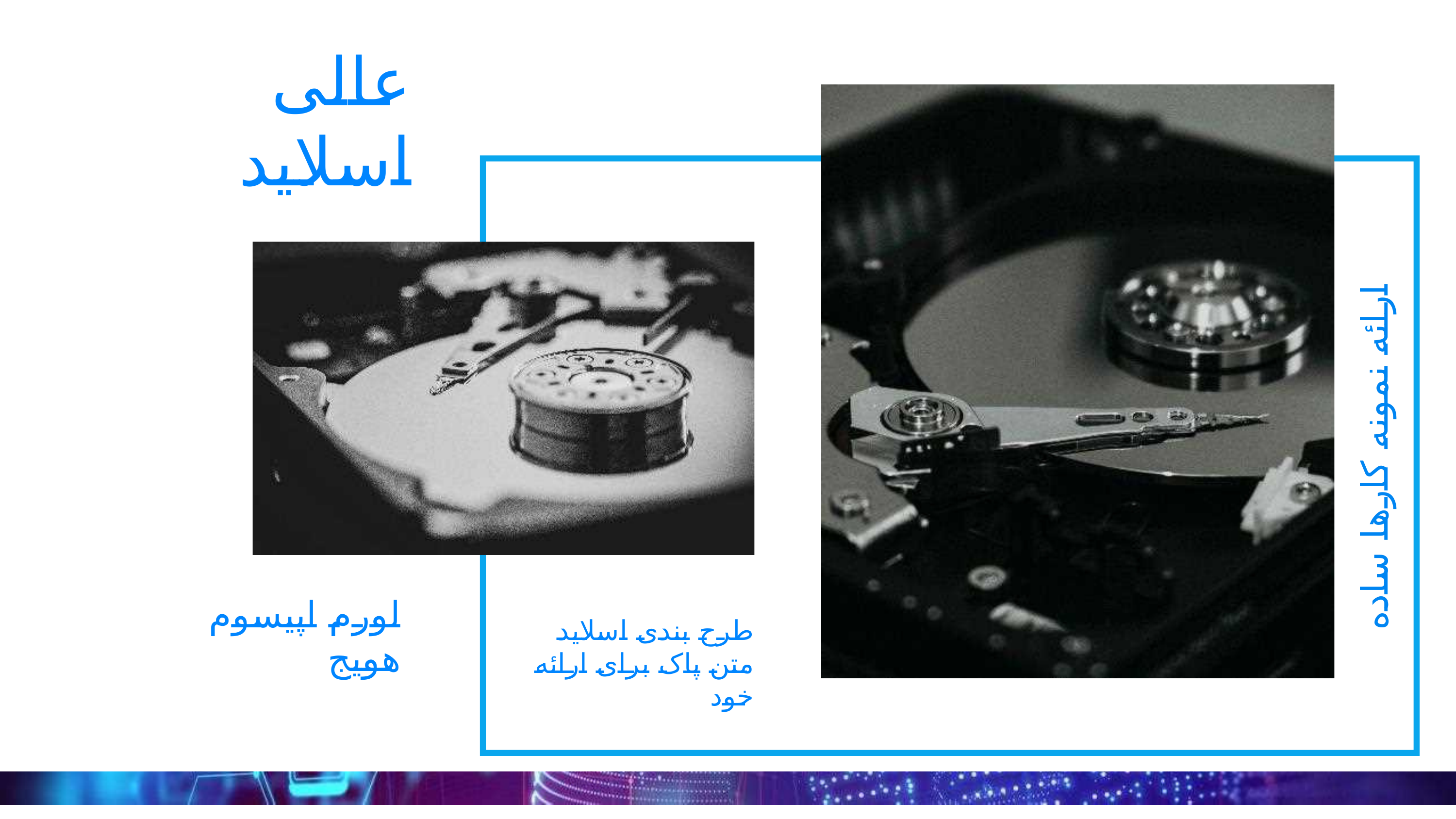

عالی
اسلاید

ارائه نمونه کارها ساده
لورم اپیسوم
هویج
طرح بندی اسلاید متن پاک برای ارائه خود
LOREM IPSUM DOLOR SIT AMET,
CU USU AGAM INTEGRE IMPEDIT.